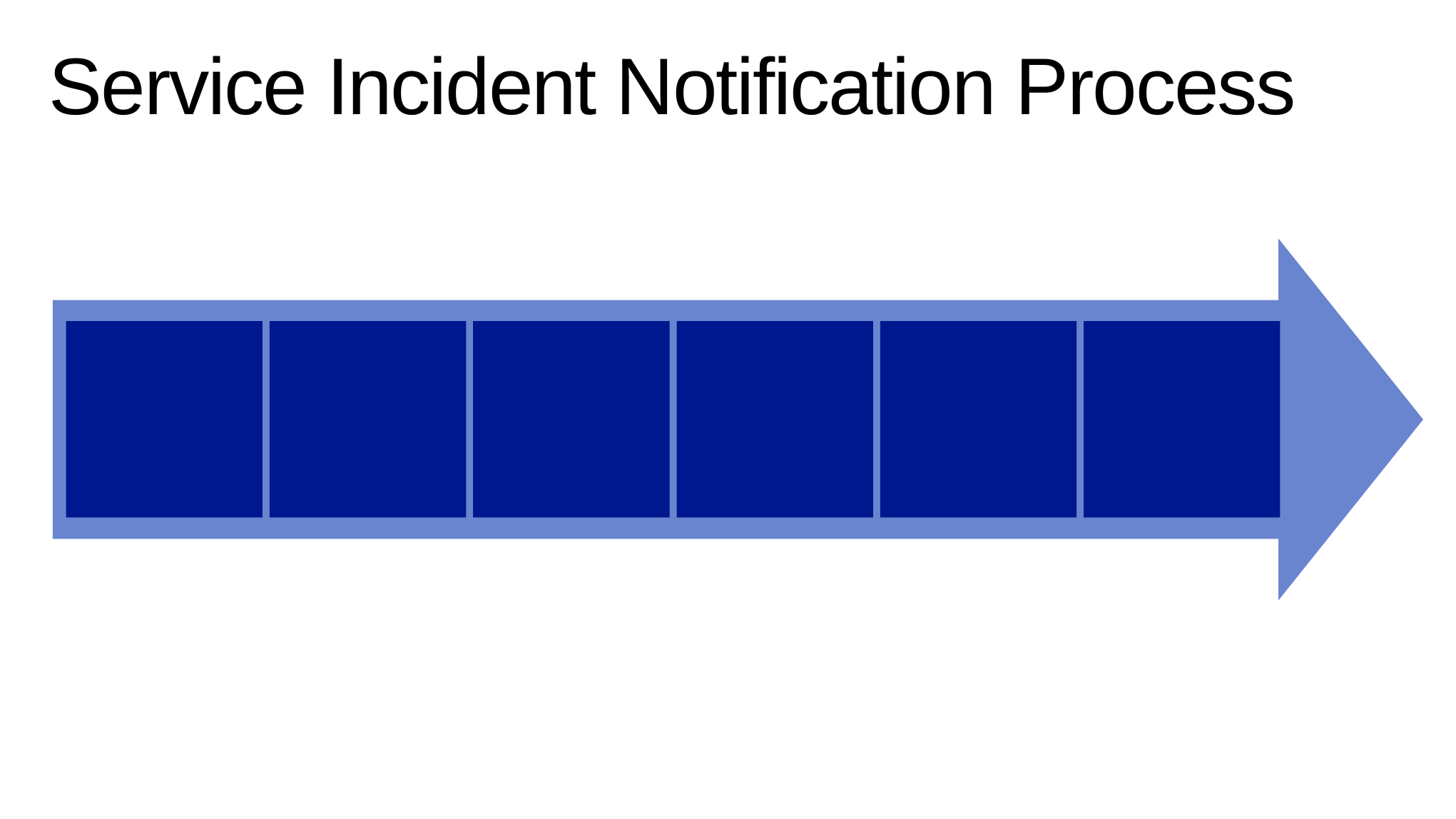

# Service Incident Notification Process

Incident occurs
Service Health Dashboard
updated “investigating”
Incident status posted to Service Health Dashboard

Service Health Dashboard updated
until service restoration
Closure summary
posted to Service Health Dashboard
Post incident review posted
to Service Health Dashboard (as appropriate)